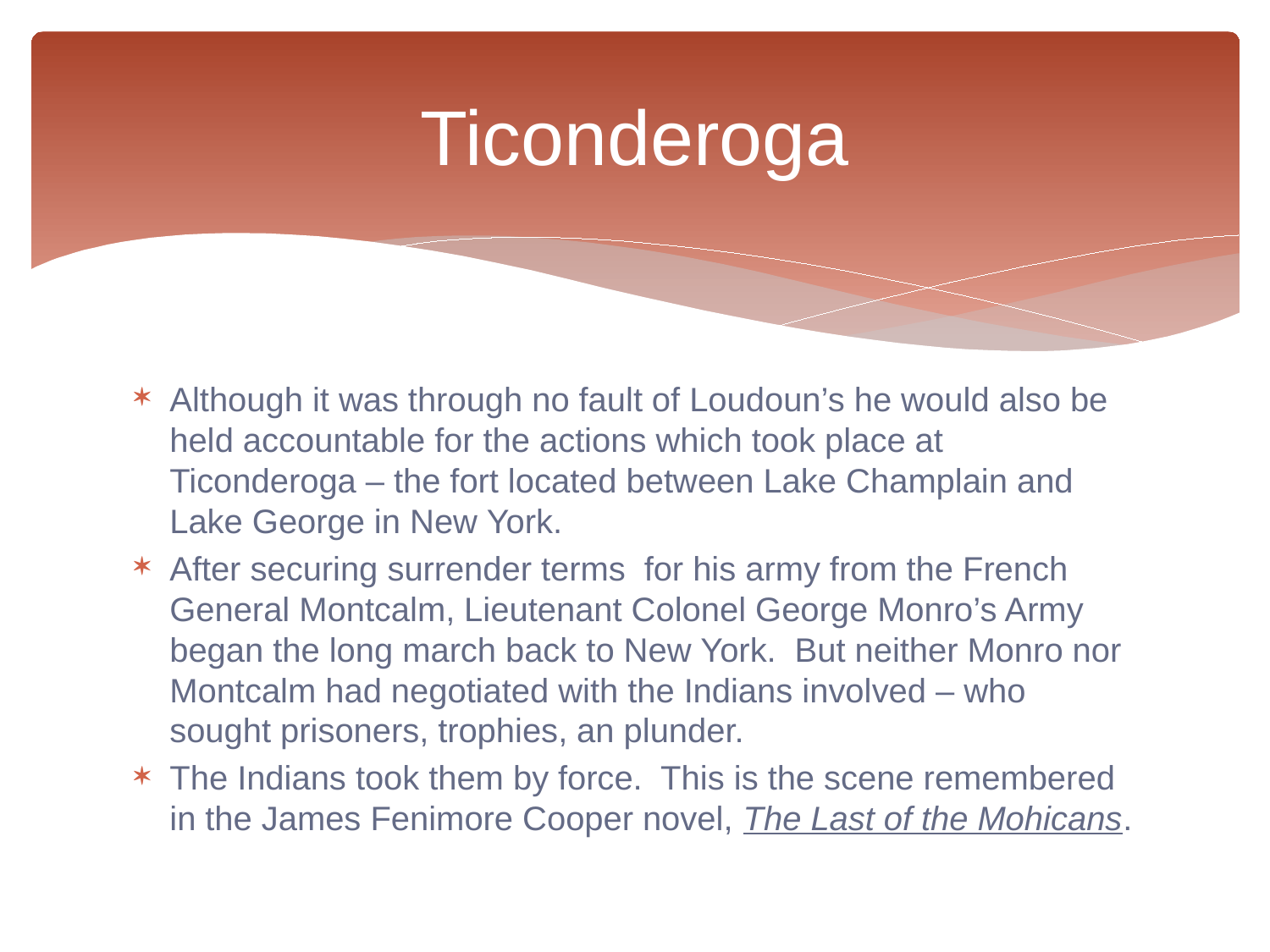

# Ticonderoga
Although it was through no fault of Loudoun’s he would also be held accountable for the actions which took place at Ticonderoga – the fort located between Lake Champlain and Lake George in New York.
After securing surrender terms  for his army from the French General Montcalm, Lieutenant Colonel George Monro’s Army began the long march back to New York.  But neither Monro nor Montcalm had negotiated with the Indians involved – who sought prisoners, trophies, an plunder.
The Indians took them by force.  This is the scene remembered in the James Fenimore Cooper novel, The Last of the Mohicans.